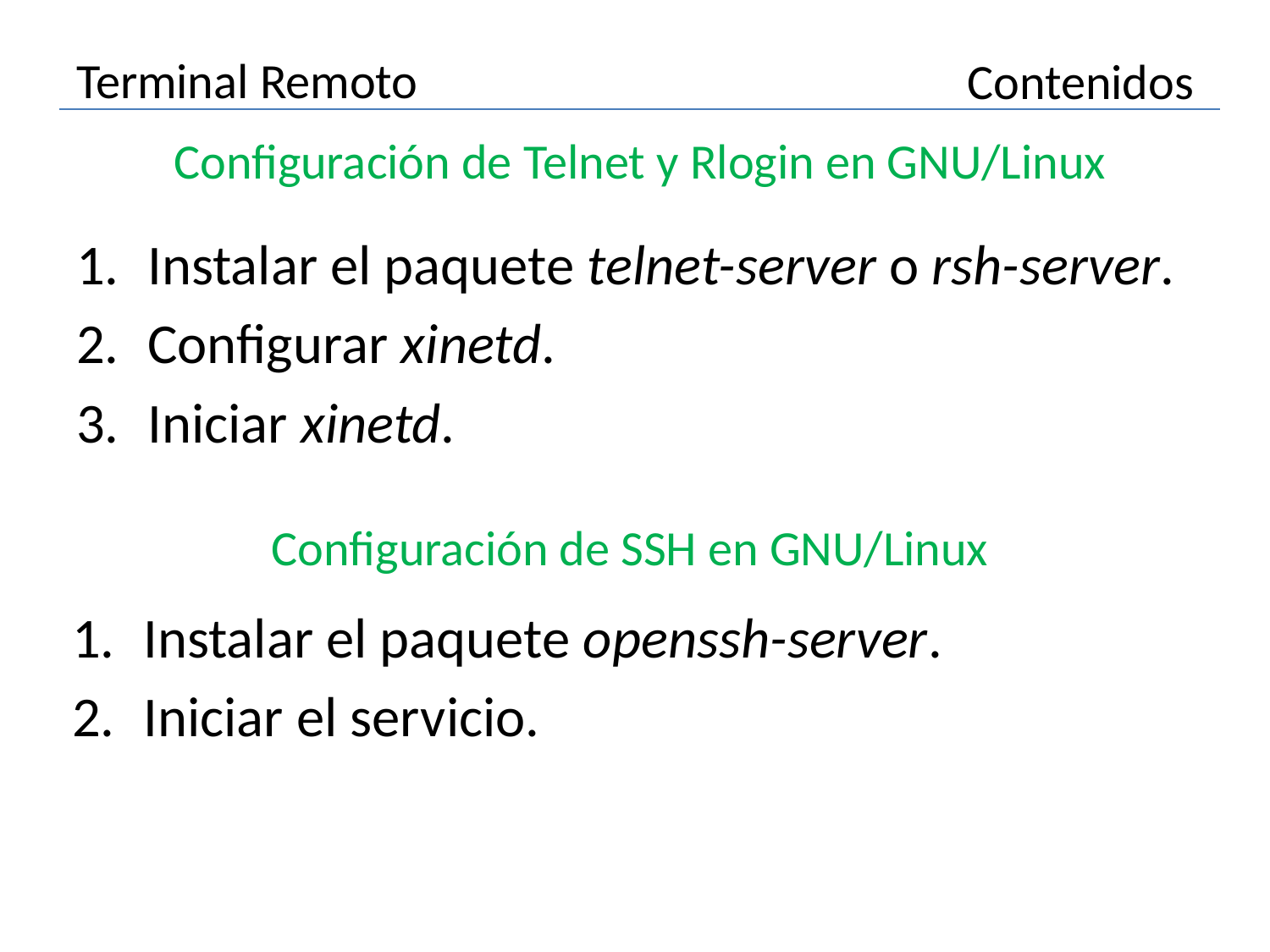

# Terminal Remoto
Contenidos
Configuración de Telnet y Rlogin en GNU/Linux
Instalar el paquete telnet-server o rsh-server.
Configurar xinetd.
Iniciar xinetd.
Configuración de SSH en GNU/Linux
Instalar el paquete openssh-server.
Iniciar el servicio.